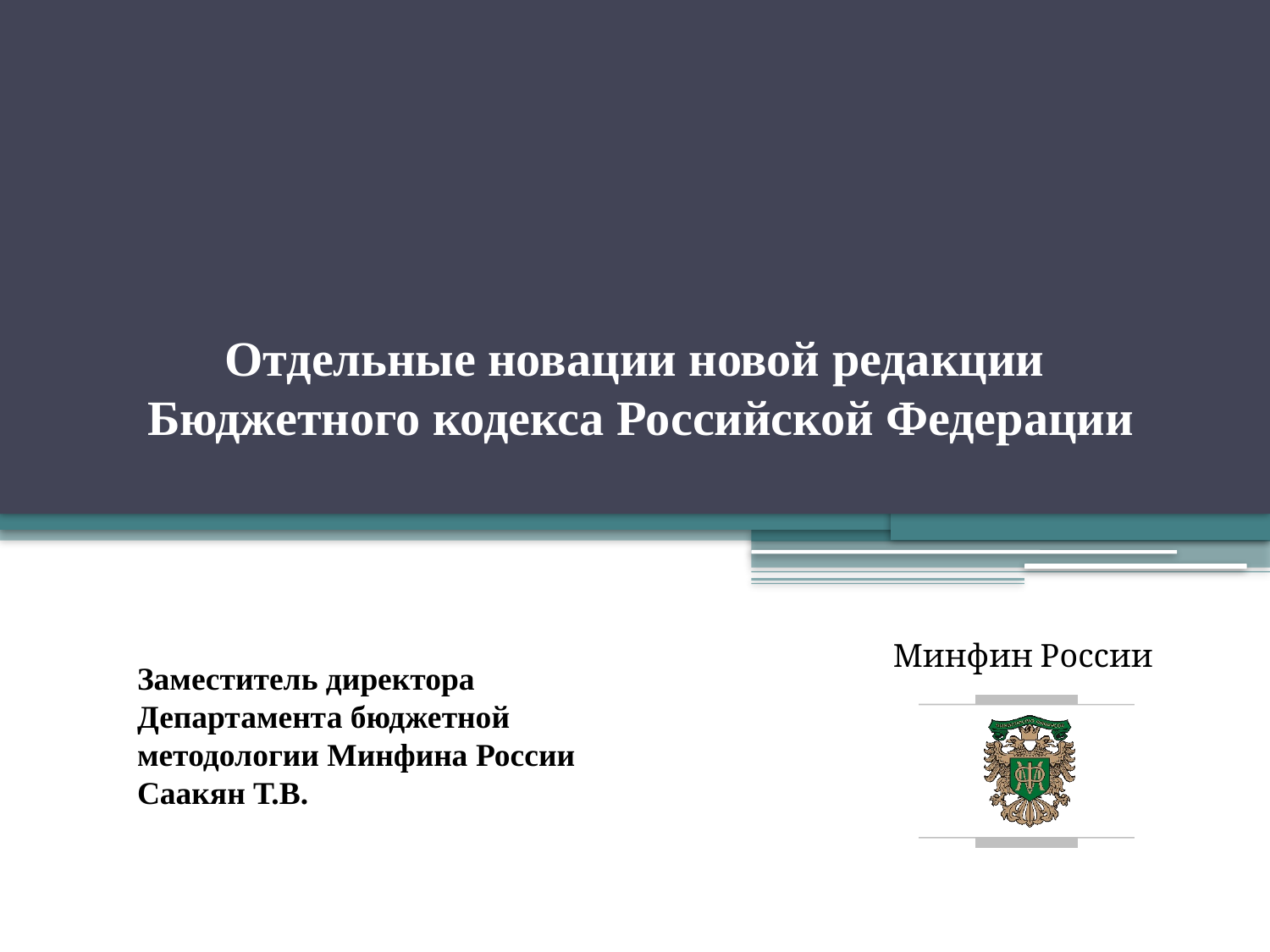

Отдельные новации новой редакции
Бюджетного кодекса Российской Федерации
Заместитель директора Департамента бюджетной методологии Минфина России Саакян Т.В.